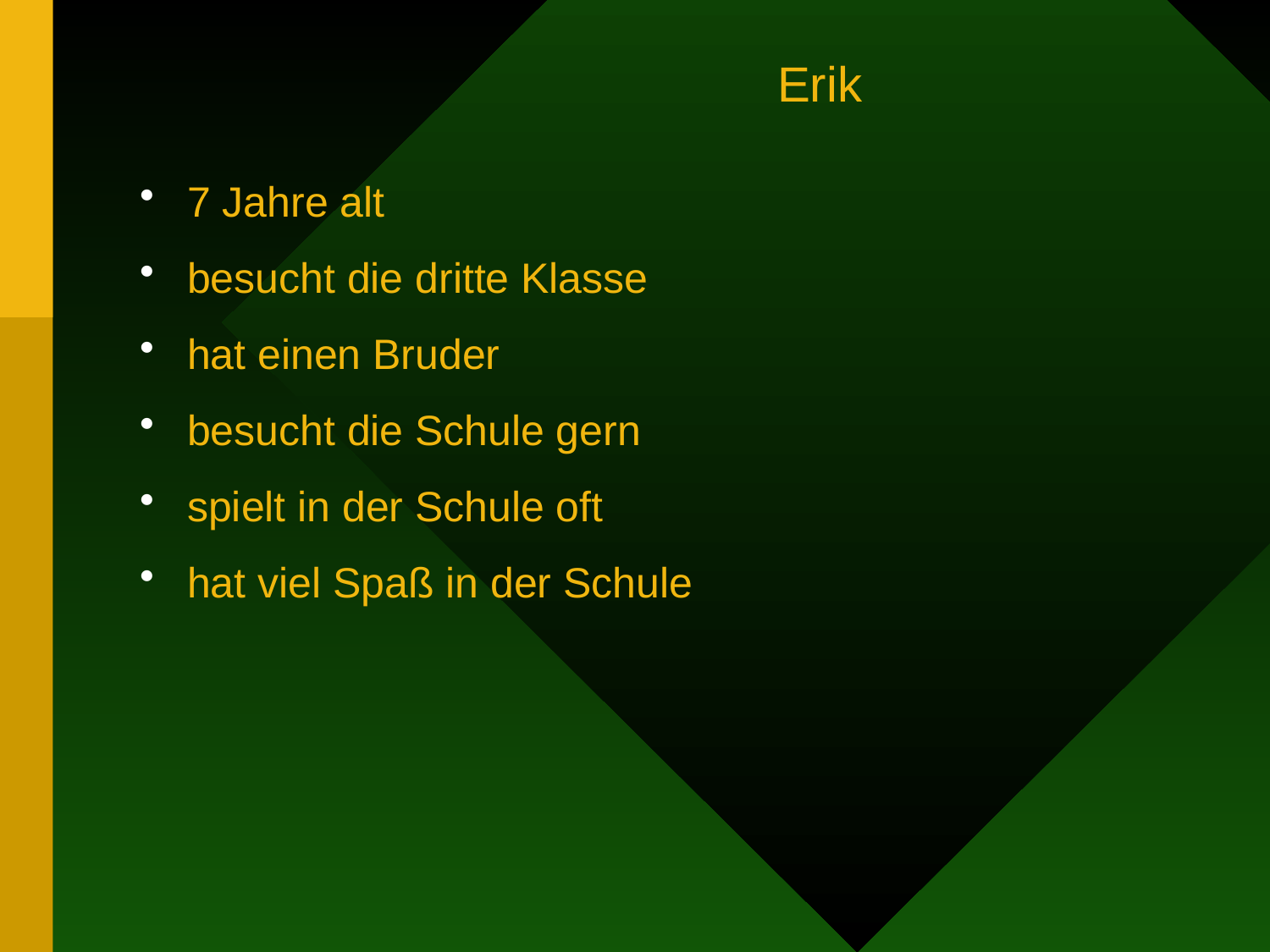

# Erik
7 Jahre alt
besucht die dritte Klasse
hat einen Bruder
besucht die Schule gern
spielt in der Schule oft
hat viel Spaß in der Schule